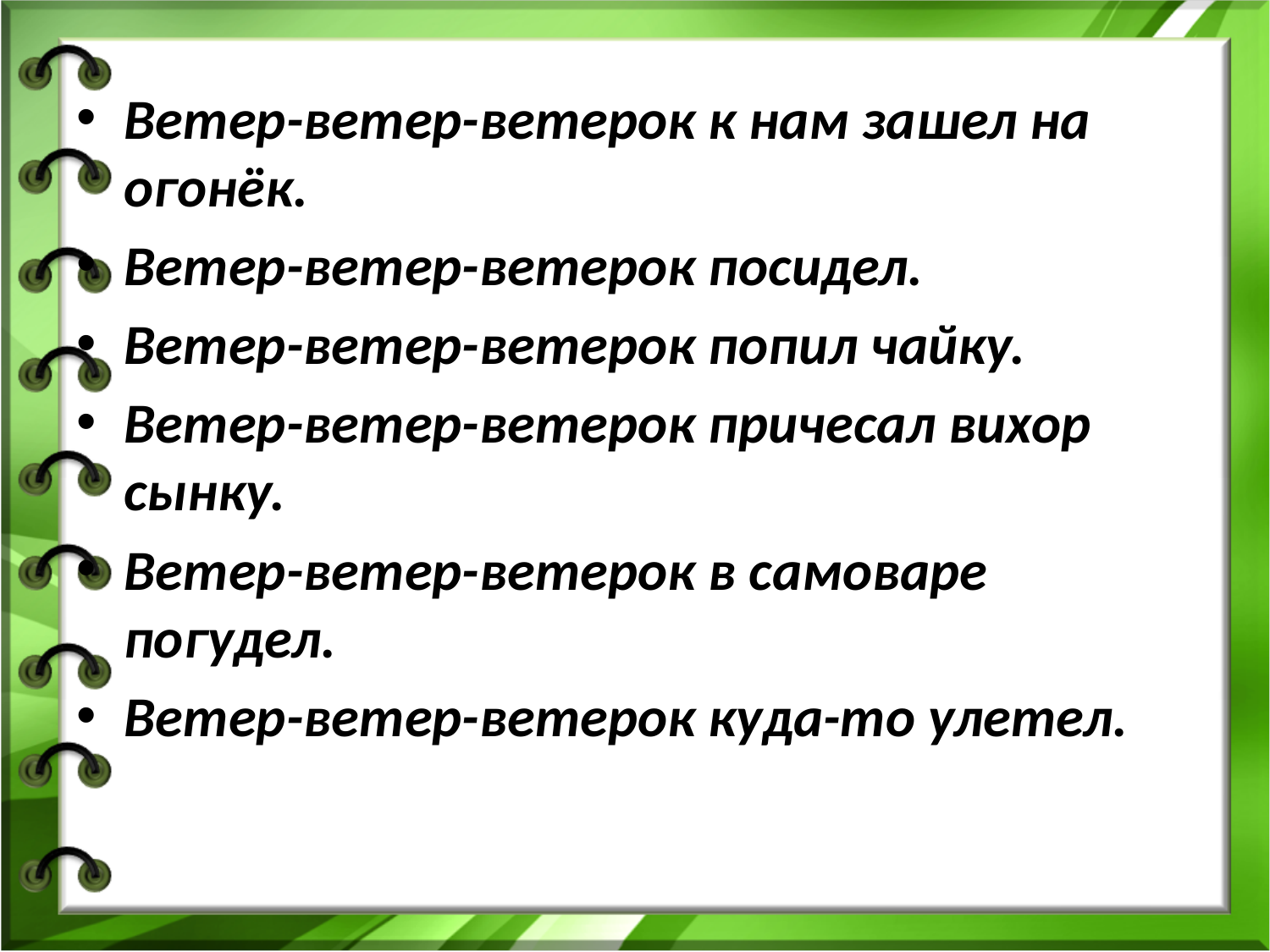

#
Ветер-ветер-ветерок к нам зашел на огонёк.
Ветер-ветер-ветерок посидел.
Ветер-ветер-ветерок попил чайку.
Ветер-ветер-ветерок причесал вихор сынку.
Ветер-ветер-ветерок в самоваре погудел.
Ветер-ветер-ветерок куда-то улетел.